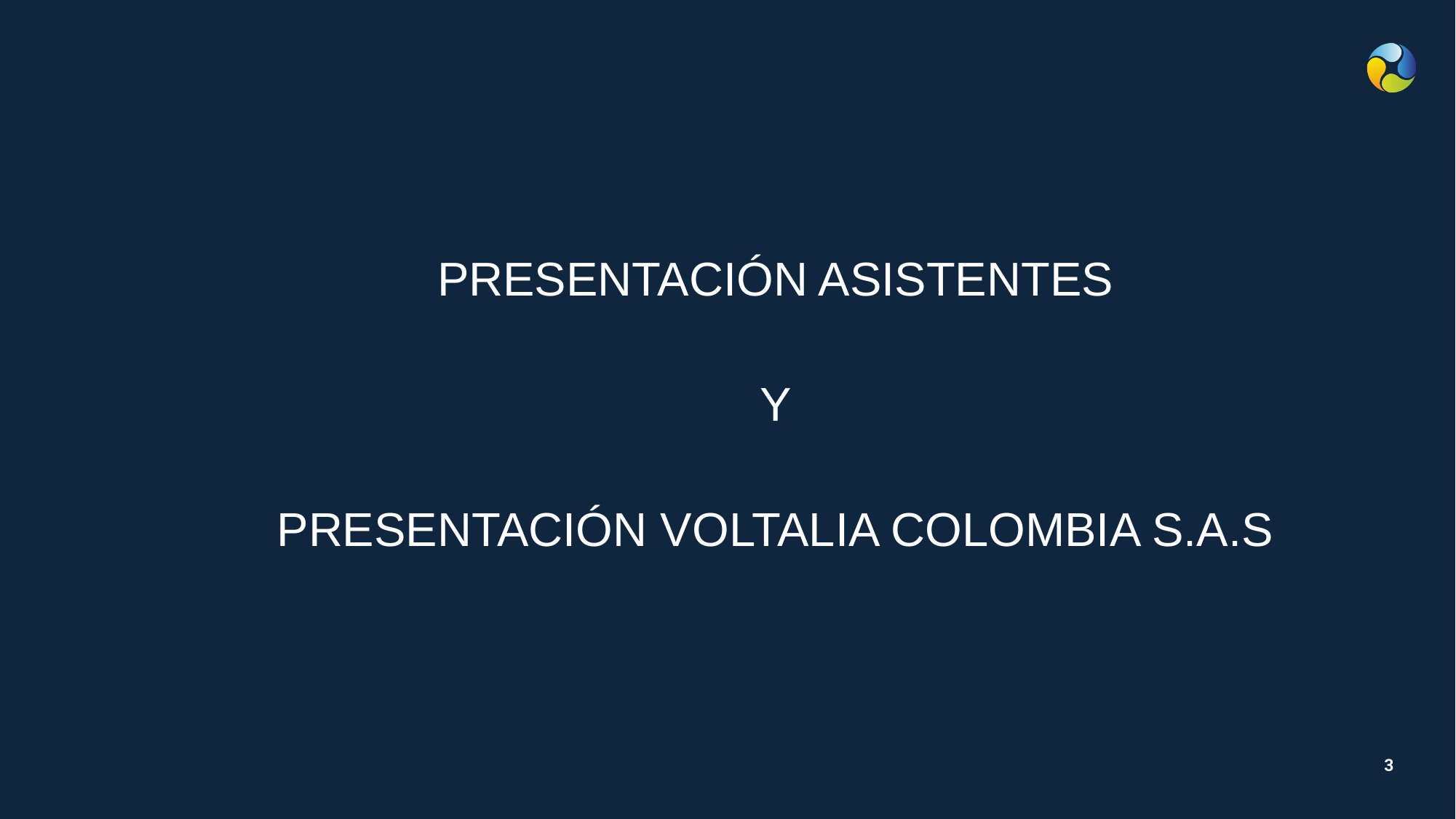

PRESENTACIÓN ASISTENTES

Y

PRESENTACIÓN VOLTALIA COLOMBIA S.A.S